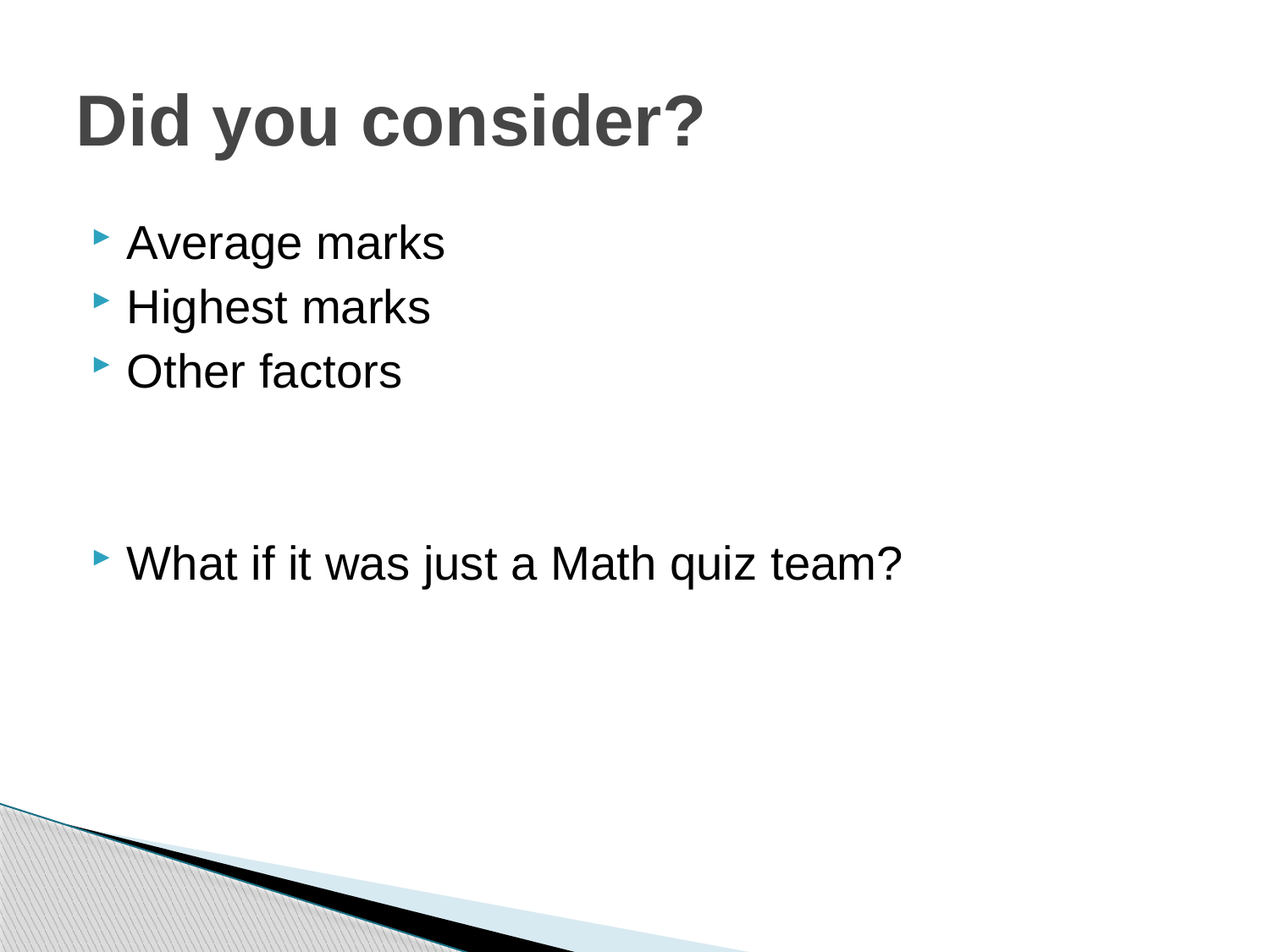

# Did you consider?
Average marks
Highest marks
Other factors

What if it was just a Math quiz team?